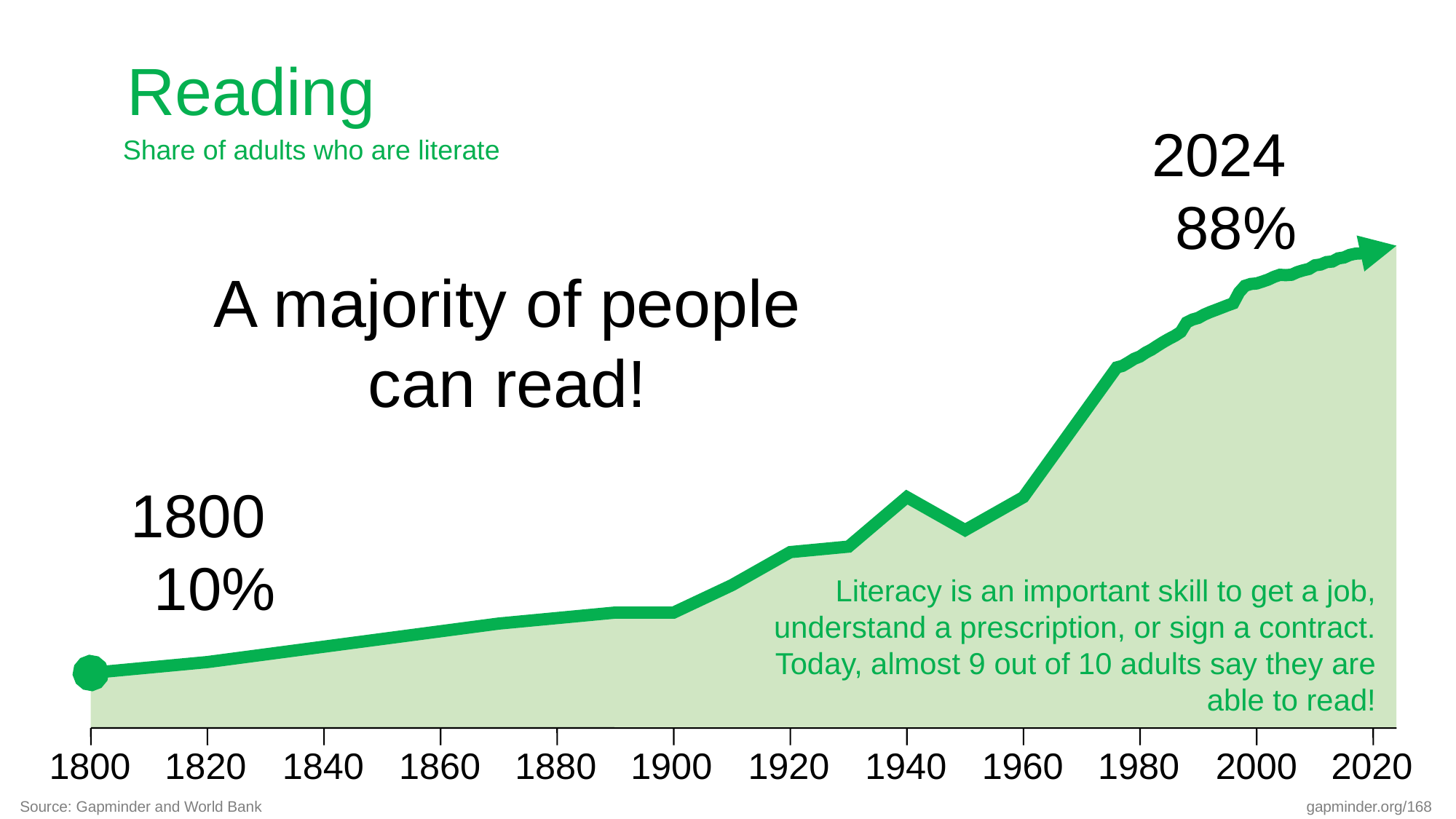

Reading
2024
 88%
Share of adults who are literate

1800
1820
1840
1860
1880
1900
1920
1940
1960
1980
2000
2020
A majority of people can read!
1800
 10%
Literacy is an important skill to get a job, understand a prescription, or sign a contract. Today, almost 9 out of 10 adults say they are able to read!
Source: Gapminder and World Bank
gapminder.org/168